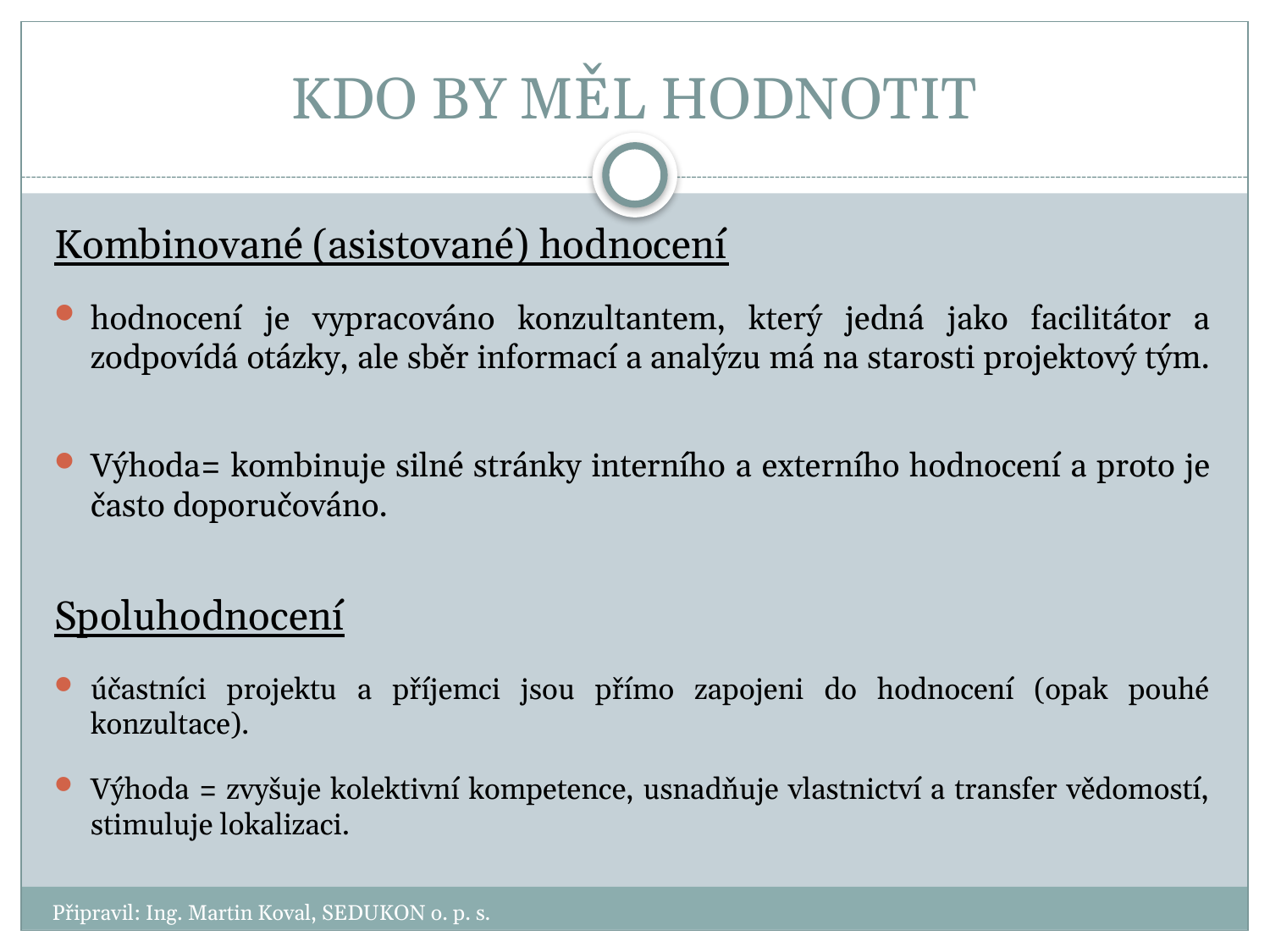

# KDO BY MĚL HODNOTIT
Kombinované (asistované) hodnocení

hodnocení je vypracováno konzultantem, který jedná jako facilitátor a zodpovídá otázky, ale sběr informací a analýzu má na starosti projektový tým.

Výhoda= kombinuje silné stránky interního a externího hodnocení a proto je často doporučováno.

Spoluhodnocení

účastníci projektu a příjemci jsou přímo zapojeni do hodnocení (opak pouhé konzultace).

Výhoda = zvyšuje kolektivní kompetence, usnadňuje vlastnictví a transfer vědomostí, stimuluje lokalizaci.

Připravil: Ing. Martin Koval, SEDUKON o. p. s.